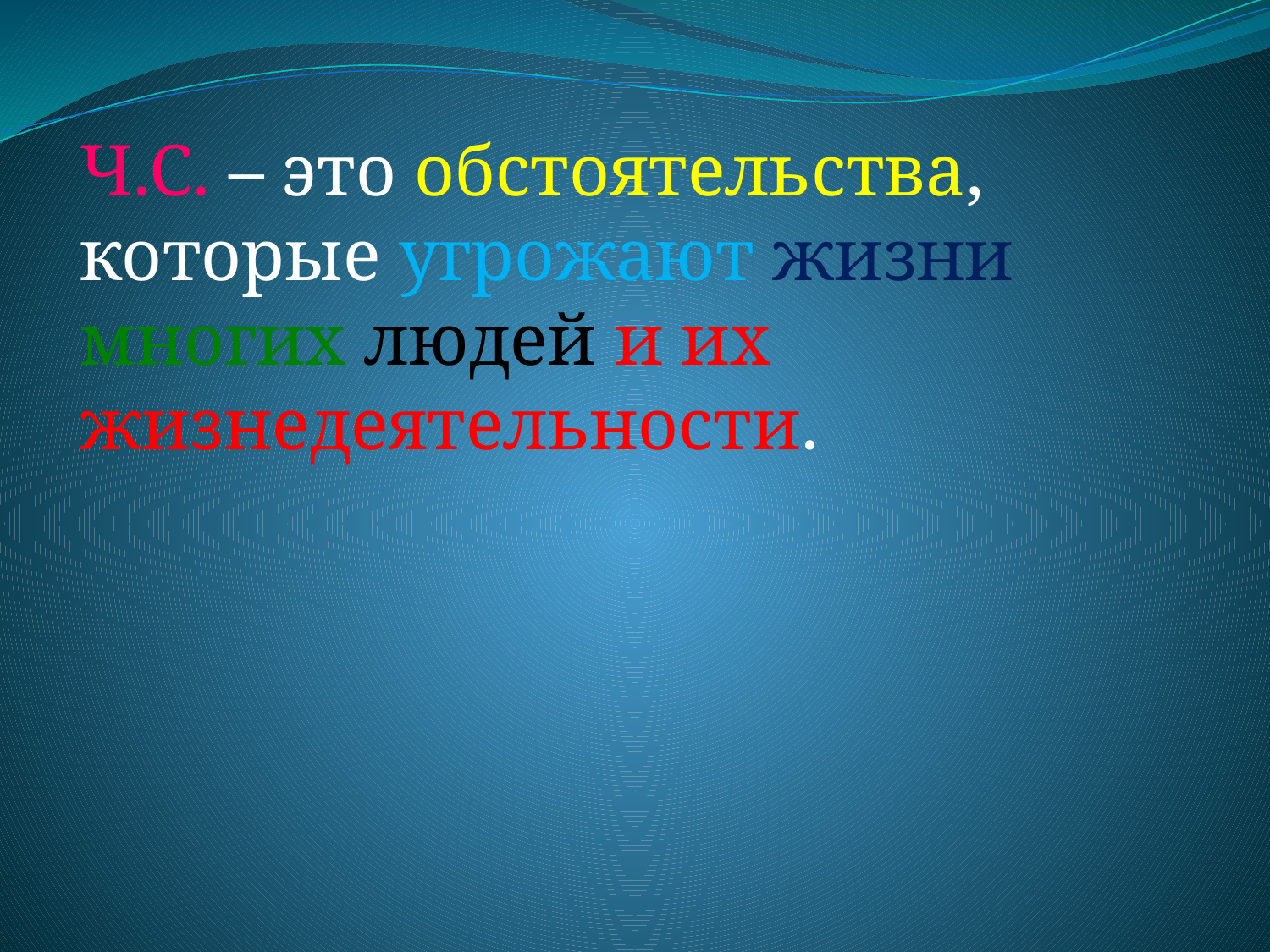

Ч.С. – это обстоятельства, которые угрожают жизни многих людей и их жизнедеятельности.